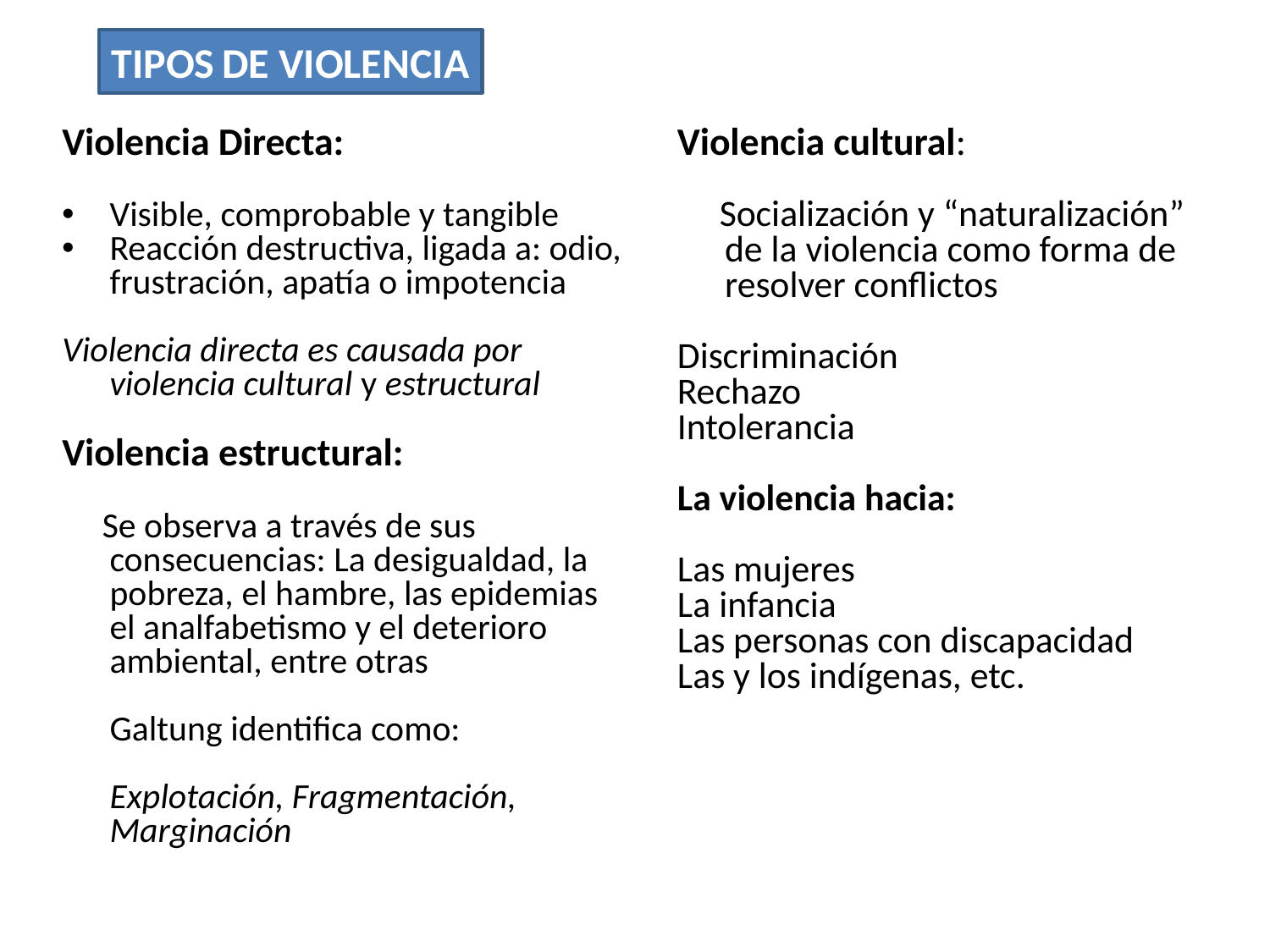

TIPOS DE VIOLENCIA
Violencia Directa:

Visible, comprobable y tangible
Reacción destructiva, ligada a: odio, frustración, apatía o impotencia

Violencia directa es causada por violencia cultural y estructural

Violencia estructural:

     Se observa a través de sus consecuencias: La desigualdad, la pobreza, el hambre, las epidemias, el analfabetismo y el deterioro ambiental, entre otras

	Galtung identifica como:

	Explotación, Fragmentación, Marginación

Violencia cultural:

     Socialización y “naturalización” de la violencia como forma de resolver conflictos

Discriminación
Rechazo
Intolerancia

La violencia hacia:

Las mujeres
La infancia
Las personas con discapacidad
Las y los indígenas, etc.